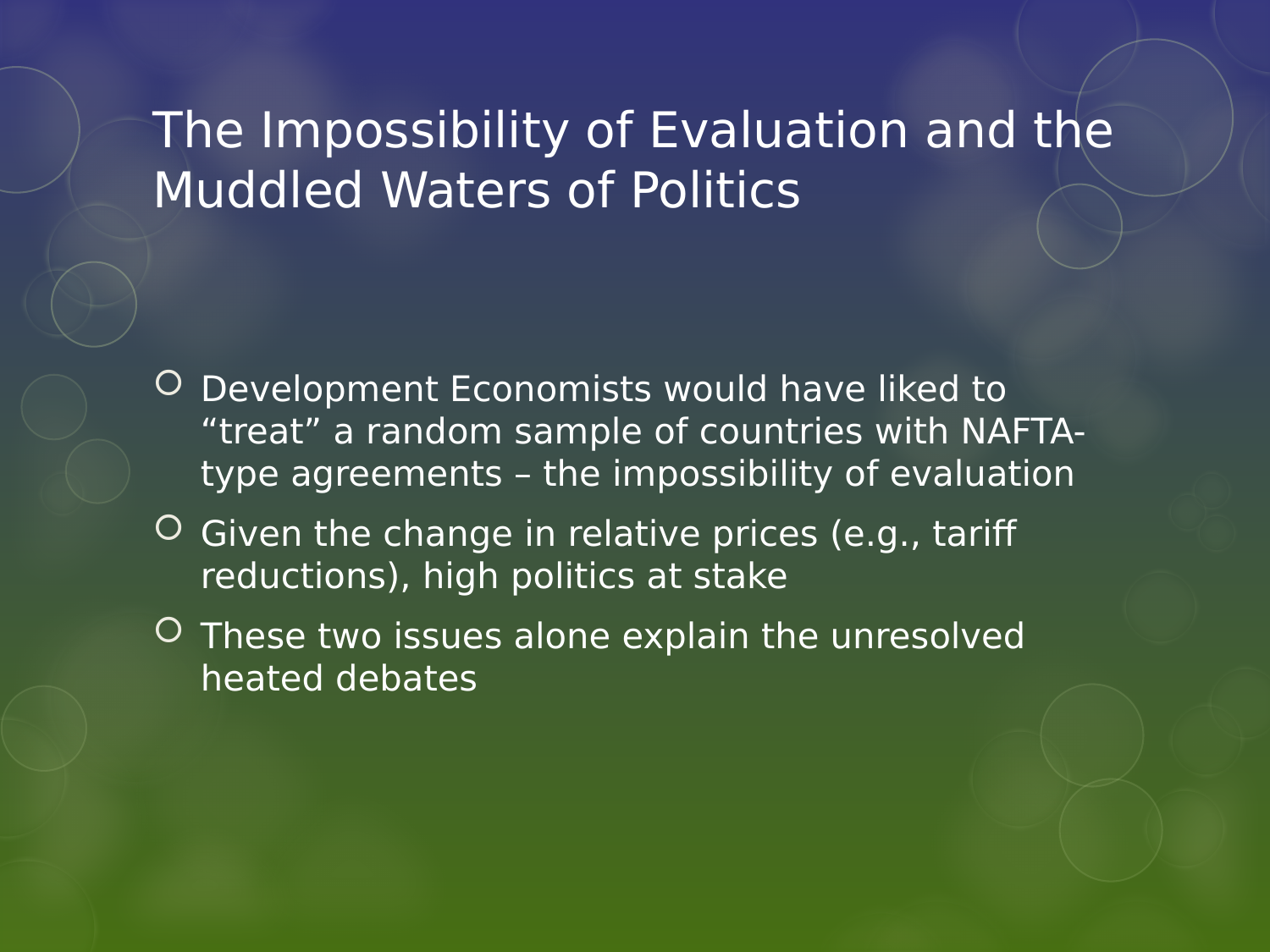

# The Impossibility of Evaluation and the Muddled Waters of Politics
Development Economists would have liked to “treat” a random sample of countries with NAFTA-type agreements – the impossibility of evaluation
Given the change in relative prices (e.g., tariff reductions), high politics at stake
These two issues alone explain the unresolved heated debates